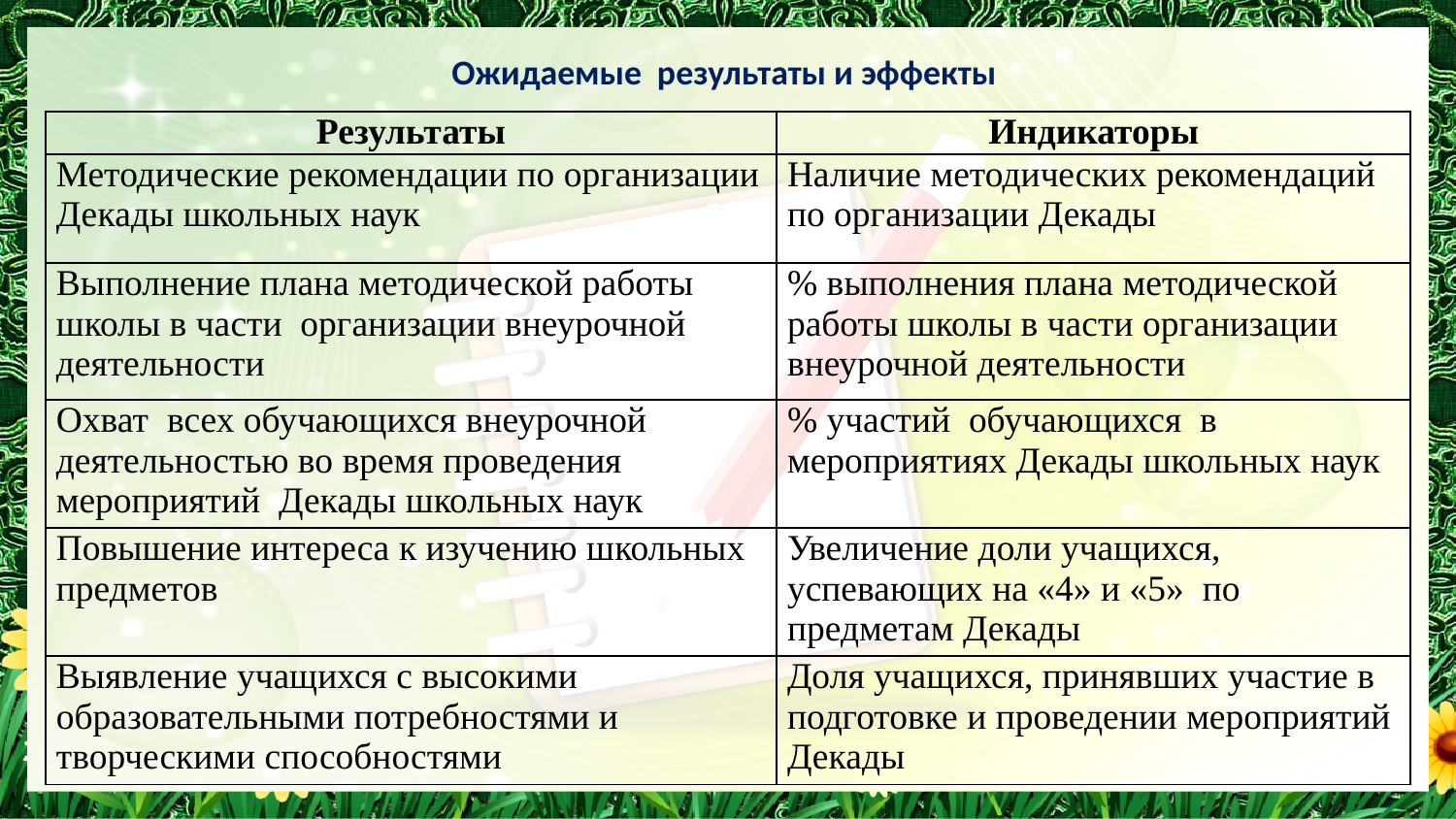

# Ожидаемые  результаты и эффекты
| Результаты | Индикаторы |
| --- | --- |
| Методические рекомендации по организации Декады школьных наук | Наличие методических рекомендаций по организации Декады |
| Выполнение плана методической работы школы в части организации внеурочной деятельности | % выполнения плана методической работы школы в части организации внеурочной деятельности |
| Охват всех обучающихся внеурочной деятельностью во время проведения мероприятий Декады школьных наук | % участий обучающихся в мероприятиях Декады школьных наук |
| Повышение интереса к изучению школьных предметов | Увеличение доли учащихся, успевающих на «4» и «5» по предметам Декады |
| Выявление учащихся с высокими образовательными потребностями и творческими способностями | Доля учащихся, принявших участие в подготовке и проведении мероприятий Декады |